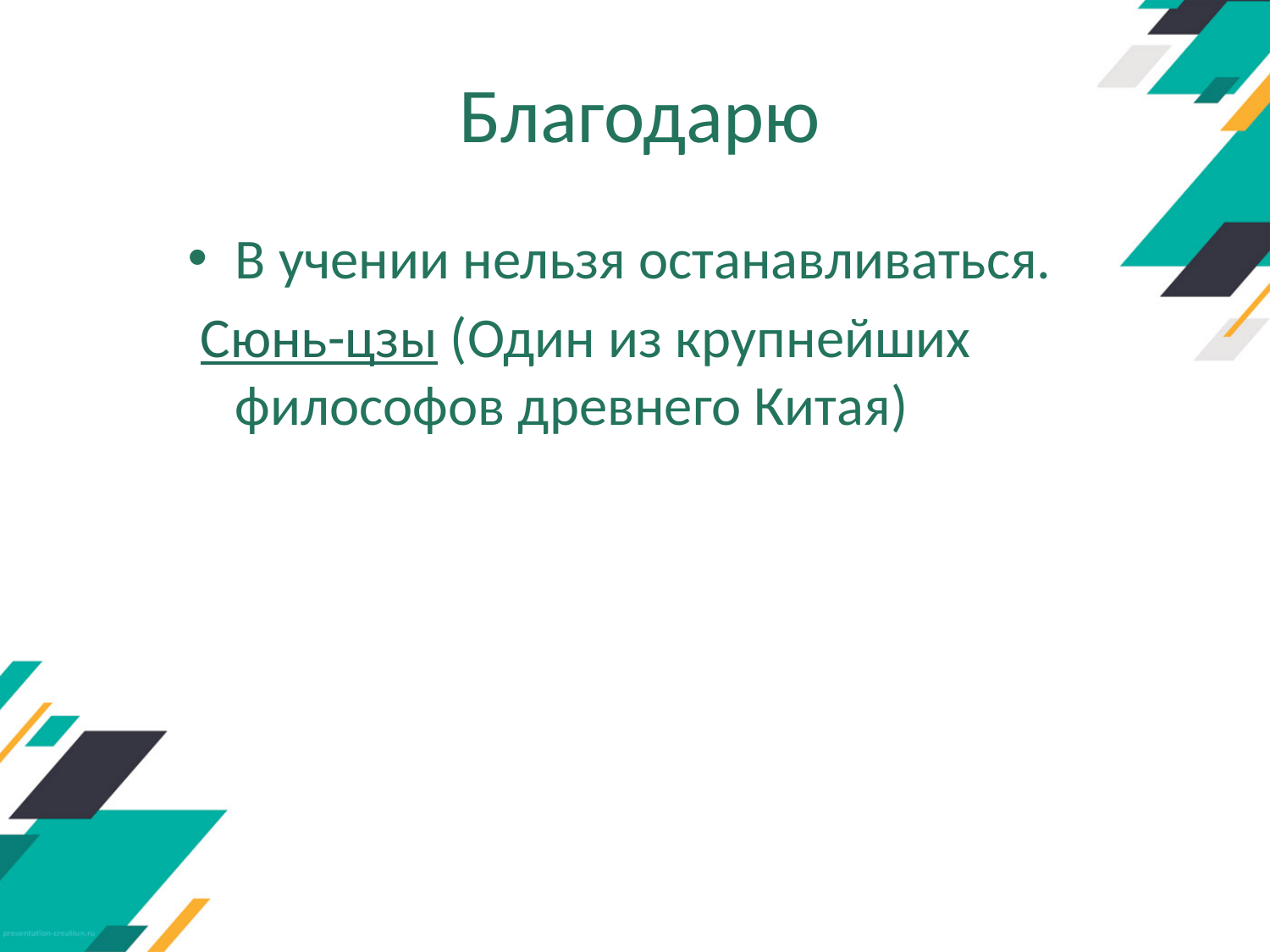

# Благодарю
В учении нельзя останавливаться.
 Сюнь-цзы (Один из крупнейших философов древнего Китая)